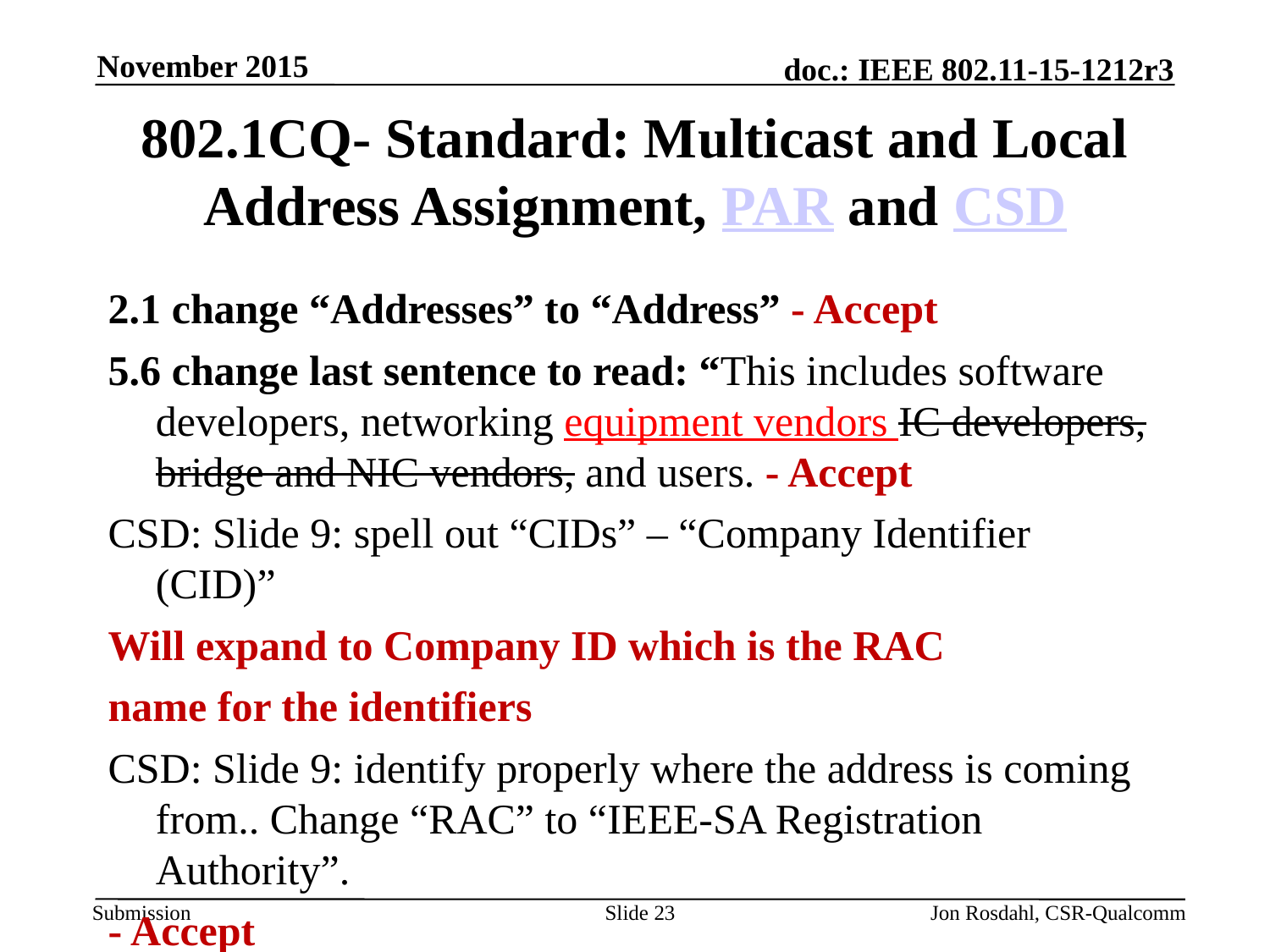

November 2015
# 802.1CQ- Standard: Multicast and Local Address Assignment, PAR and CSD
2.1 change “Addresses” to “Address” - Accept
5.6 change last sentence to read: “This includes software developers, networking equipment vendors IC developers, bridge and NIC vendors, and users. - Accept
CSD: Slide 9: spell out “CIDs” – “Company Identifier (CID)”
Will expand to Company ID which is the RAC
name for the identifiers
CSD: Slide 9: identify properly where the address is coming from.. Change “RAC” to “IEEE-SA Registration Authority”.
- Accept

Slide 23
Jon Rosdahl, CSR-Qualcomm